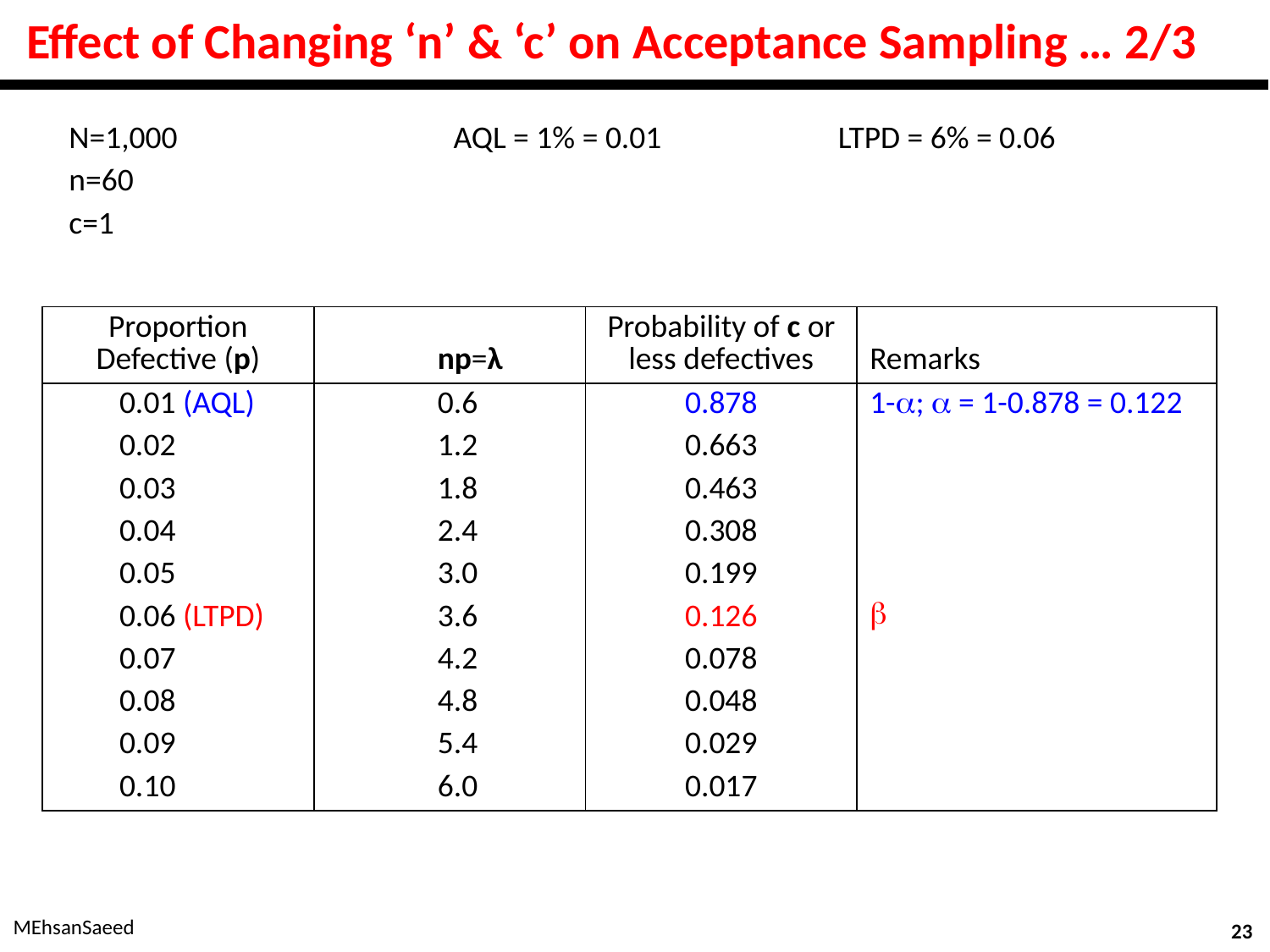

# Effect of Changing ‘n’ & ‘c’ on Acceptance Sampling … 2/3
| N=1,000 n=60 c=1 | AQL = 1% = 0.01 | LTPD = 6% = 0.06 |
| --- | --- | --- |
| Proportion Defective (p) | np=λ | Probability of c or less defectives | Remarks |
| --- | --- | --- | --- |
| 0.01 (AQL) 0.02 0.03 0.04 0.05 0.06 (LTPD) 0.07 0.08 0.09 0.10 | 0.6 1.2 1.8 2.4 3.0 3.6 4.2 4.8 5.4 6.0 | 0.878 0.663 0.463 0.308 0.199 0.126 0.078 0.048 0.029 0.017 | 1-α; α = 1-0.878 = 0.122 β |
MEhsanSaeed
23